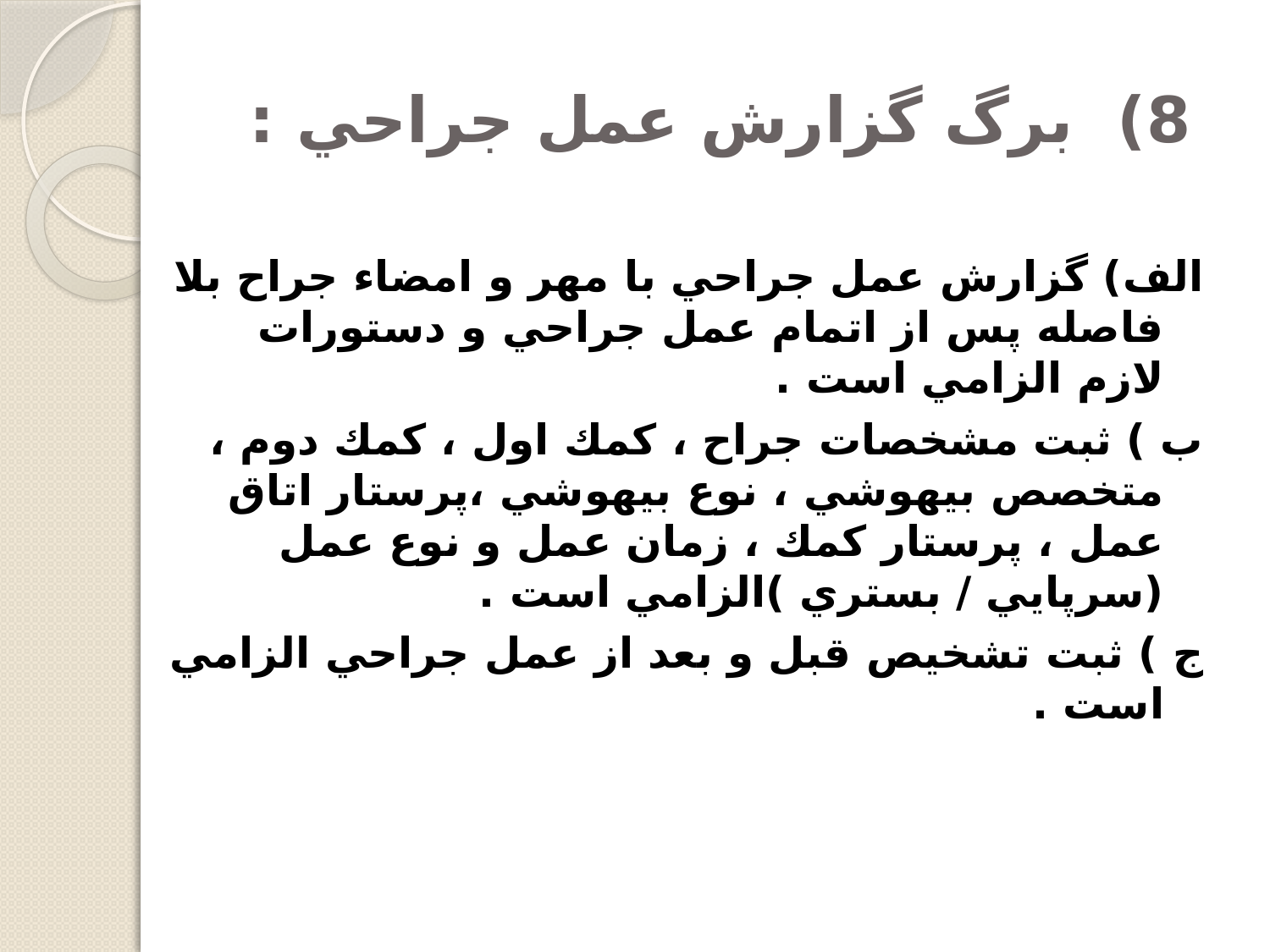

# 8)  برگ گزارش عمل جراحي :
الف) گزارش عمل جراحي با مهر و امضاء جراح بلا فاصله پس از اتمام عمل جراحي و دستورات لازم الزامي است .
ب ) ثبت مشخصات جراح ، كمك اول ، كمك دوم ، متخصص بيهوشي ، نوع بيهوشي ،‌پرستار اتاق عمل ، پرستار كمك ، زمان عمل و نوع عمل (سرپايي / بستري )الزامي است .
ج )‌ ثبت تشخيص قبل و بعد از عمل جراحي الزامي است .